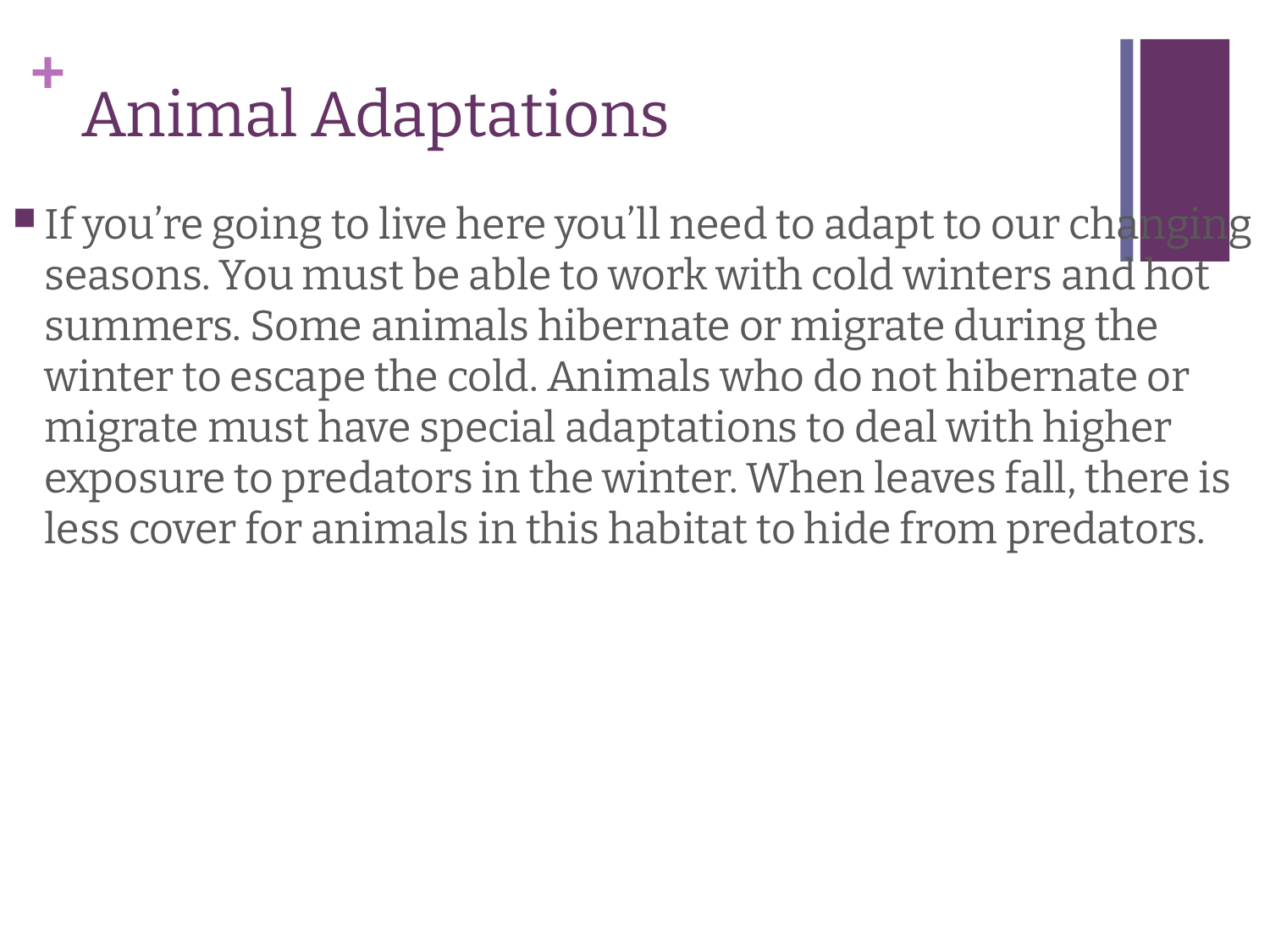

# Animal Adaptations
If you’re going to live here you’ll need to adapt to our changing seasons. You must be able to work with cold winters and hot summers. Some animals hibernate or migrate during the winter to escape the cold. Animals who do not hibernate or migrate must have special adaptations to deal with higher exposure to predators in the winter. When leaves fall, there is less cover for animals in this habitat to hide from predators.